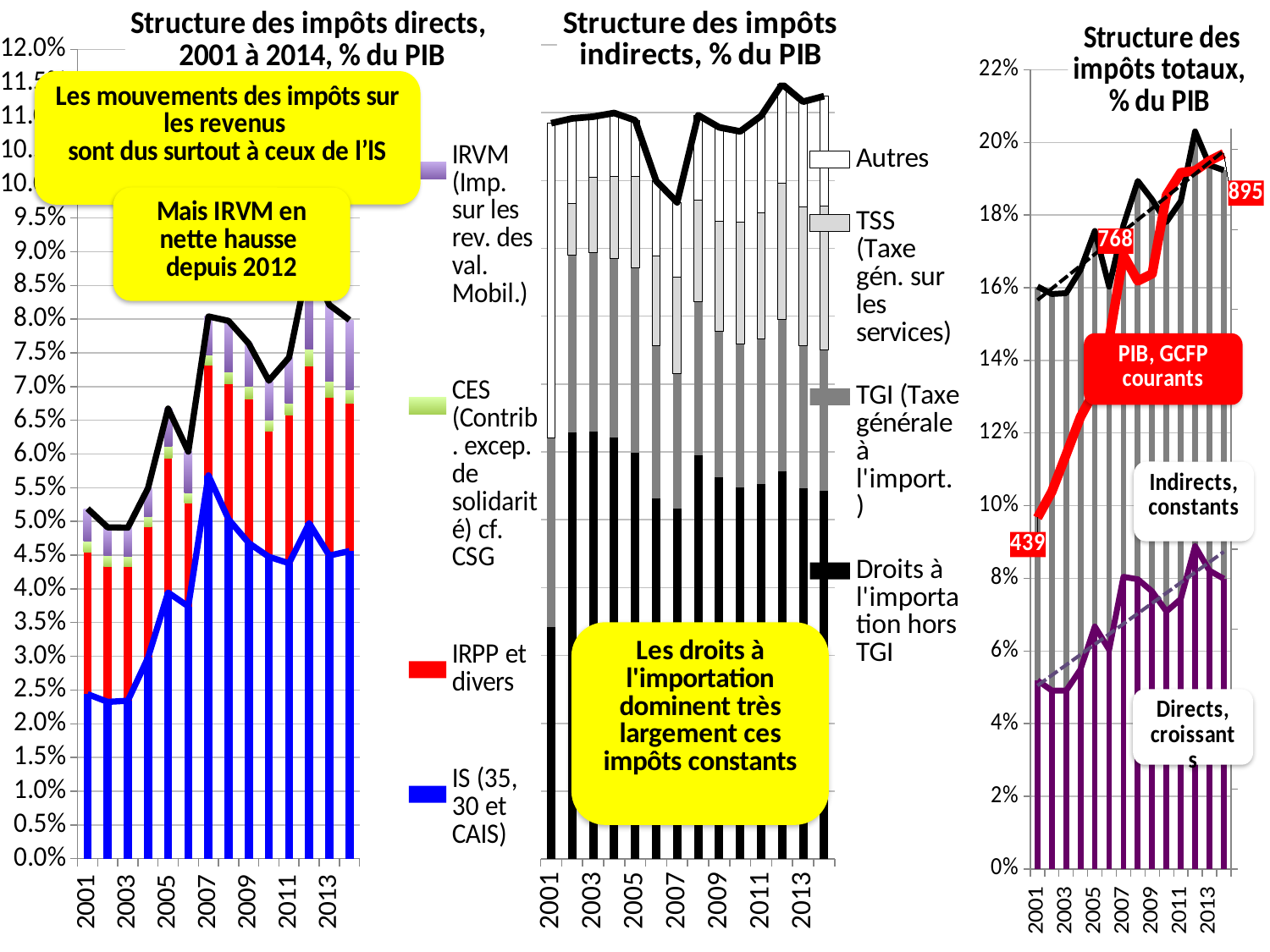

### Chart: Structure des impôts directs,
2001 à 2014, % du PIB

| Category | IS (35, 30 et CAIS) | IRPP et divers | CES (Contrib. excep. de solidarité) cf. CSG | IRVM (Imp. sur les rev. des val. Mobil.) | Total des împots sur les revenus  | IS (35, 30 et CAIS) |
|---|---|---|---|---|---|---|
| 2001.0 | 0.0243910021354702 | 0.0210533299347089 | 0.00164518723398767 | 0.00481462888112855 | 0.0519041481852953 | 0.0243910021354702 |
| 2002.0 | 0.0232439585741525 | 0.0201293282098078 | 0.00160384458474576 | 0.00414664571822034 | 0.0491237770869265 | 0.0232439585741525 |
| 2003.0 | 0.0234129092266152 | 0.0199200718231681 | 0.00155183755255545 | 0.00419947474059788 | 0.0490842933429366 | 0.0234129092266152 |
| 2004.0 | 0.0297937749213086 | 0.0194242417730861 | 0.00152478120424403 | 0.00418011437488948 | 0.0549229122735282 | 0.0297937749213086 |
| 2005.0 | 0.0394549484224599 | 0.0198776879829545 | 0.00183035381684492 | 0.00558046027406417 | 0.0667434504963235 | 0.0394549484224599 |
| 2006.0 | 0.037405902464948 | 0.0152630055279367 | 0.00162538717925524 | 0.00605965242725765 | 0.0603539475993975 | 0.037405902464948 |
| 2007.0 | 0.0568329083502604 | 0.0163700354375 | 0.00152948407291667 | 0.00567366460807292 | 0.08040609246875 | 0.0568329083502604 |
| 2008.0 | 0.0503183429985048 | 0.020090878802501 | 0.00181146456979747 | 0.00752997810520592 | 0.0797506644760092 | 0.0503183429985048 |
| 2009.0 | 0.0468117498331576 | 0.0213293070490053 | 0.00188875111149903 | 0.00636956311877698 | 0.076399371112439 | 0.0468117498331576 |
| 2010.0 | 0.0447562035690516 | 0.0186909012899315 | 0.001620019660392 | 0.0058108013519782 | 0.0708779258713533 | 0.0447562035690516 |
| 2011.0 | 0.0438003543120149 | 0.0219667071685389 | 0.00181598125140724 | 0.00674060694886848 | 0.0743236496808295 | 0.0438003543120149 |
| 2012.0 | 0.0497528482403339 | 0.0232733213027141 | 0.00249651356291656 | 0.0133170283314861 | 0.0888397114374507 | 0.0497528482403339 |
| 2013.0 | 0.0449426732599486 | 0.0235327643161312 | 0.00228669067446534 | 0.0113634756715287 | 0.0821256039220739 | 0.0449426732599486 |
| 2014.0 | 0.0456117827494929 | 0.0219107757832543 | 0.00201149571121833 | 0.010358085415157 | 0.0798921396591226 | 0.0456117827494929 |

### Chart: Structure des impôts indirects, % du PIB

| Category | Droits à l'importation hors TGI | TGI (Taxe générale à l'import.) | TSS (Taxe gén. sur les services) | Autres | Total |
|---|---|---|---|---|---|
| 2001.0 | 0.0342293003780183 | 0.0278883902365942 | 0.0 | 0.0463149831308869 | 0.108432673745499 |
| 2002.0 | 0.0628331439279661 | 0.0261875298135593 | 0.00762413298940678 | 0.0124987832224576 | 0.10914358995339 |
| 2003.0 | 0.0629568185882353 | 0.026436464514947 | 0.011096819463838 | 0.00890822412729026 | 0.109398326694311 |
| 2004.0 | 0.0621480211052166 | 0.026353040051282 | 0.0121091354889478 | 0.00933246481520778 | 0.109942661460654 |
| 2005.0 | 0.0598367918833556 | 0.0272397007720588 | 0.0135405301437166 | 0.00825330508021391 | 0.108870327879345 |
| 2006.0 | 0.0531989866425448 | 0.0224865432639831 | 0.0131479072862958 | 0.0111120287501885 | 0.0999454659430122 |
| 2007.0 | 0.0516020190690104 | 0.0198876689414062 | 0.0142383491184896 | 0.0110525933007813 | 0.0967806304296875 |
| 2008.0 | 0.0595538955552535 | 0.02258618110507 | 0.0149219818458611 | 0.0125601063259481 | 0.109622164832133 |
| 2009.0 | 0.0562414446707801 | 0.0215020565397501 | 0.0162827390343957 | 0.0138064792034537 | 0.10783271944838 |
| 2010.0 | 0.0547760195132831 | 0.0210802243719103 | 0.0180172805497127 | 0.0133520322773525 | 0.107225556712259 |
| 2011.0 | 0.0552127250905362 | 0.0213791477091733 | 0.0186517997920192 | 0.0142697964335155 | 0.109513469025244 |
| 2012.0 | 0.0571496710938721 | 0.0224068101761081 | 0.0200236184117833 | 0.0146070653720212 | 0.114187165053785 |
| 2013.0 | 0.0546198528180658 | 0.0210000822749764 | 0.0204865362449262 | 0.0155034963734115 | 0.11160996771138 |
| 2014.0 | 0.0542835642600786 | 0.0207396382802783 | 0.0211553473939301 | 0.0162512925918176 | 0.112429842526105 |

### Chart: Structure des impôts totaux,
% du PIB

| Category | Impôts directs sur les revenus | Impôts indirects sur les produits | Total Impôts | Impôts directs sur les revenus | PIB |
|---|---|---|---|---|---|
| 2001.0 | 0.0519041481852953 | 0.108432673745499 | 0.160336821930795 | 0.0519041481852953 | 439.382912209868 |
| 2002.0 | 0.0491237770869265 | 0.10914358995339 | 0.158267367040316 | 0.0491237770869265 | 472.0 |
| 2003.0 | 0.0490842933429366 | 0.109398326694311 | 0.158482620037247 | 0.0490842933429366 | 518.5 |
| 2004.0 | 0.0549229122735282 | 0.109942661460654 | 0.164865573734182 | 0.0549229122735282 | 565.5 |
| 2005.0 | 0.0667434504963235 | 0.108870327879345 | 0.175613778375668 | 0.0667434504963235 | 598.4 |
| 2006.0 | 0.0603539475993975 | 0.0999454659430122 | 0.16029941354241 | 0.0603539475993975 | 663.3 |
| 2007.0 | 0.08040609246875 | 0.0967806304296875 | 0.177186722898437 | 0.08040609246875 | 768.0 |
| 2008.0 | 0.0797506644760092 | 0.109622164832133 | 0.189372829308142 | 0.0797506644760092 | 735.7 |
| 2009.0 | 0.076399371112439 | 0.10783271944838 | 0.184232090560819 | 0.076399371112439 | 744.715 |
| 2010.0 | 0.0708779258713533 | 0.107225556712259 | 0.178103482583612 | 0.0708779258713533 | 842.913 |
| 2011.0 | 0.0743236496808295 | 0.109513469025244 | 0.183837118706074 | 0.0743236496808295 | 871.1759820064495 |
| 2012.0 | 0.0888397114374507 | 0.114187165053785 | 0.203026876491235 | 0.0888397114374507 | 873.618326131599 |
| 2013.0 | 0.0821256039220739 | 0.11160996771138 | 0.193735571633454 | 0.0821256039220739 | 885.9965287931672 |
| 2014.0 | 0.0798921396591226 | 0.112429842526105 | 0.192321982185227 | 0.0798921396591226 | 894.8564940810974 |